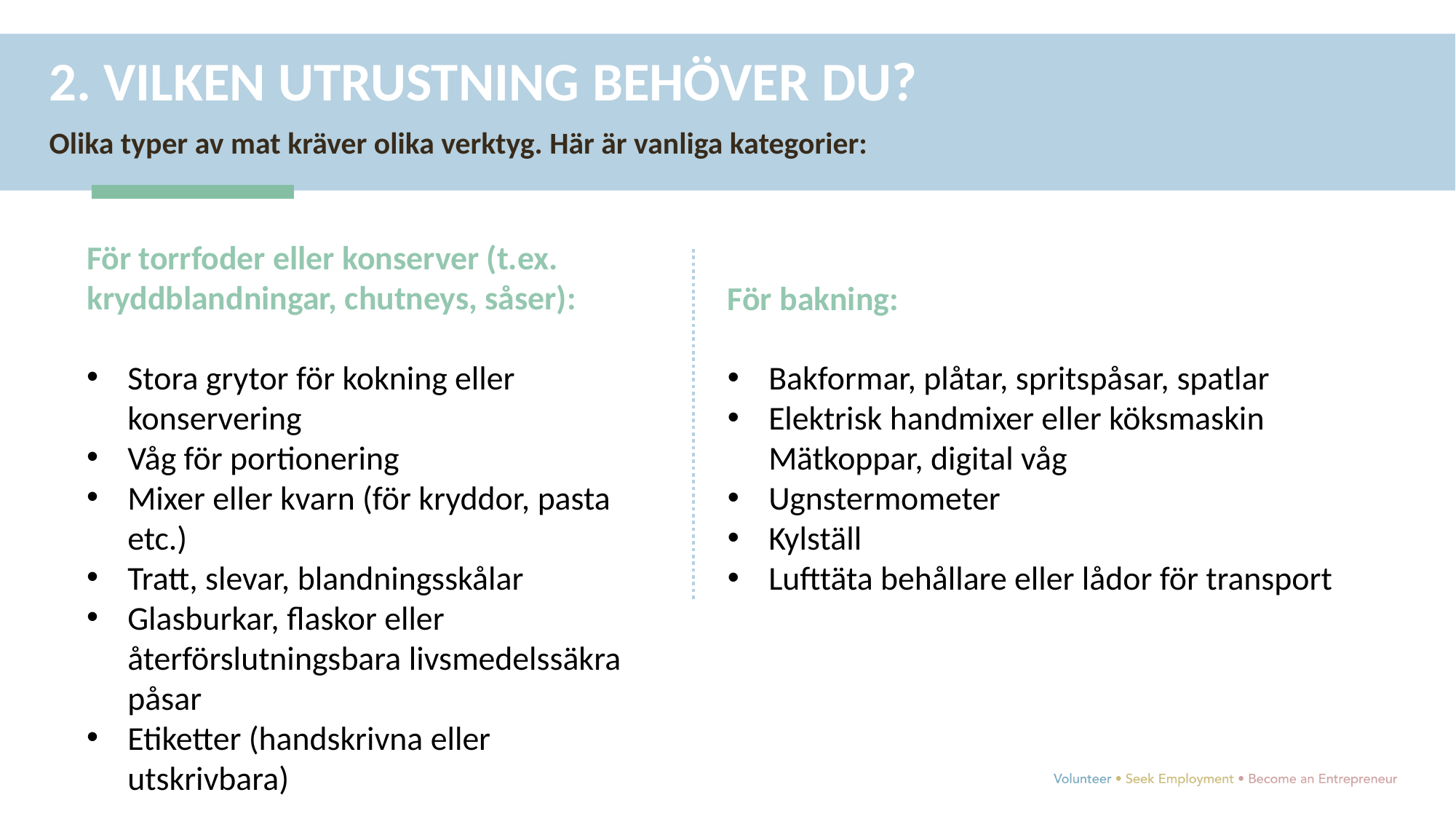

2. VILKEN UTRUSTNING BEHÖVER DU?
Olika typer av mat kräver olika verktyg. Här är vanliga kategorier:

För torrfoder eller konserver (t.ex. kryddblandningar, chutneys, såser):

Stora grytor för kokning eller konservering
Våg för portionering
Mixer eller kvarn (för kryddor, pasta etc.)
Tratt, slevar, blandningsskålar
Glasburkar, flaskor eller återförslutningsbara livsmedelssäkra påsar
Etiketter (handskrivna eller utskrivbara)
För bakning:

Bakformar, plåtar, spritspåsar, spatlar
Elektrisk handmixer eller köksmaskin Mätkoppar, digital våg
Ugnstermometer
Kylställ
Lufttäta behållare eller lådor för transport